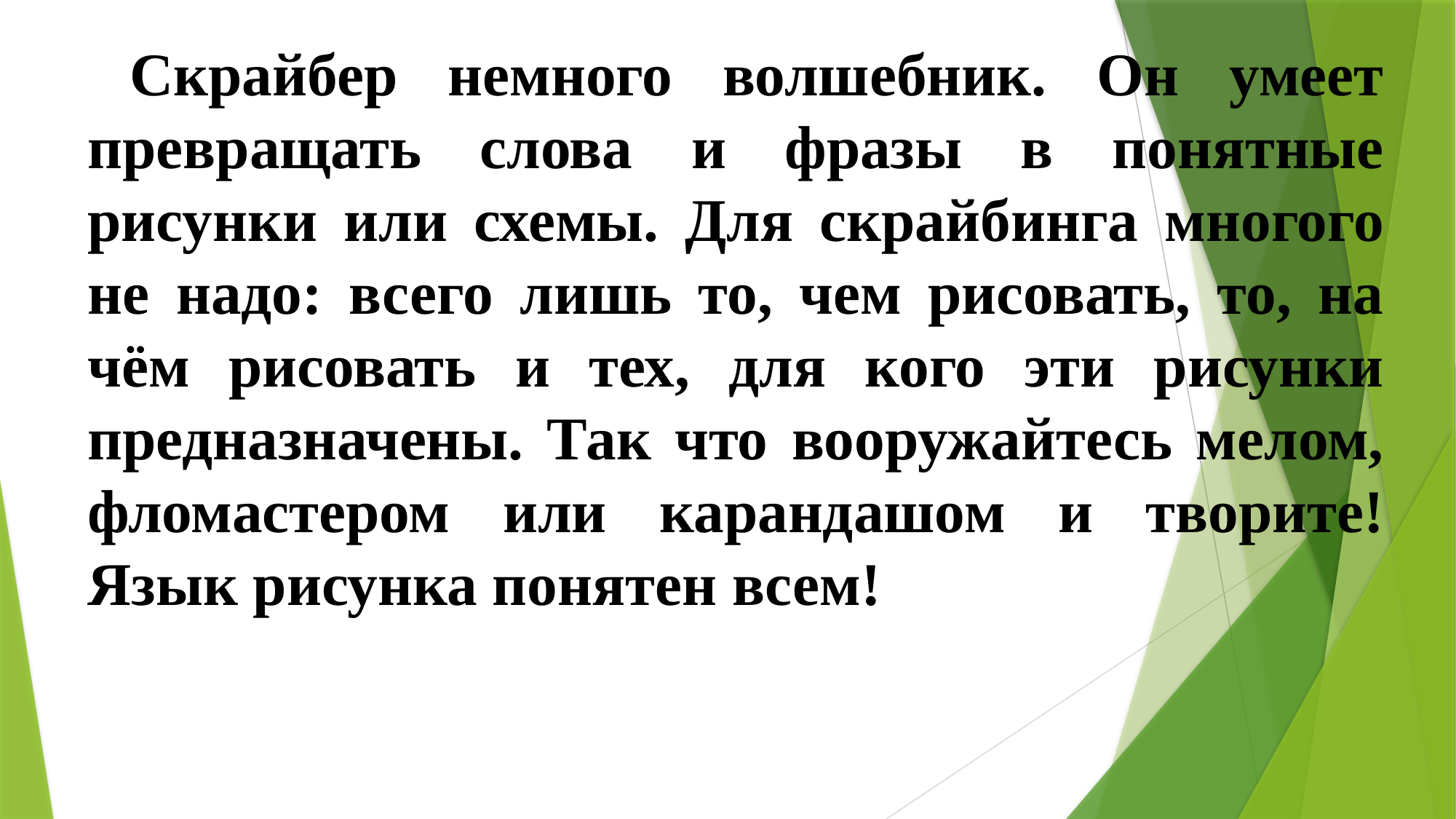

Скрайбер немного волшебник. Он умеет превращать слова и фразы в понятные рисунки или схемы. Для скрайбинга многого не надо: всего лишь то, чем рисовать, то, на чём рисовать и тех, для кого эти рисунки предназначены. Так что вооружайтесь мелом, фломастером или карандашом и творите! Язык рисунка понятен всем!